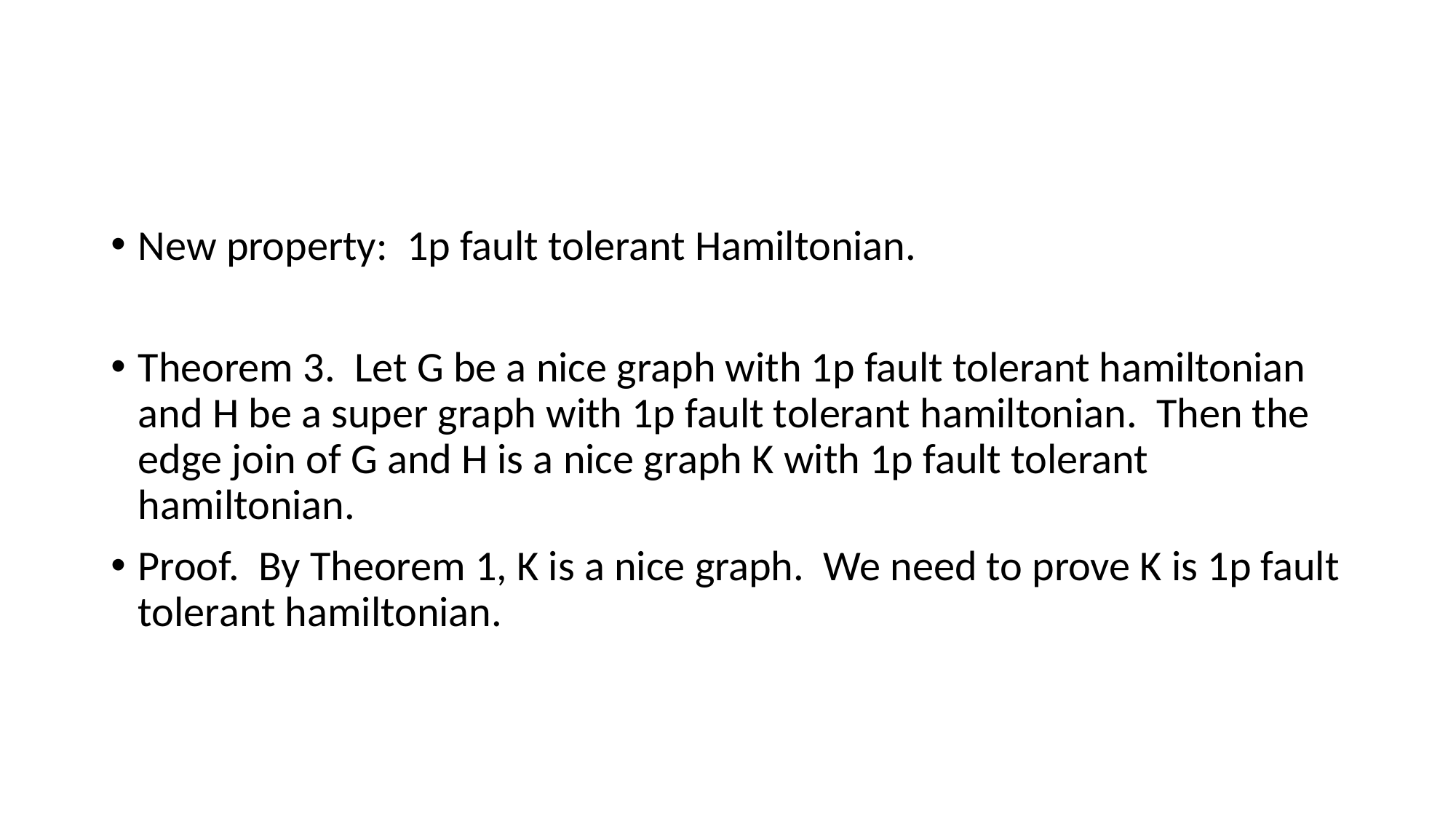

#
New property:  1p fault tolerant Hamiltonian.

Theorem 3.  Let G be a nice graph with 1p fault tolerant hamiltonian and H be a super graph with 1p fault tolerant hamiltonian.  Then the edge join of G and H is a nice graph K with 1p fault tolerant hamiltonian.
Proof.  By Theorem 1, K is a nice graph.  We need to prove K is 1p fault tolerant hamiltonian.